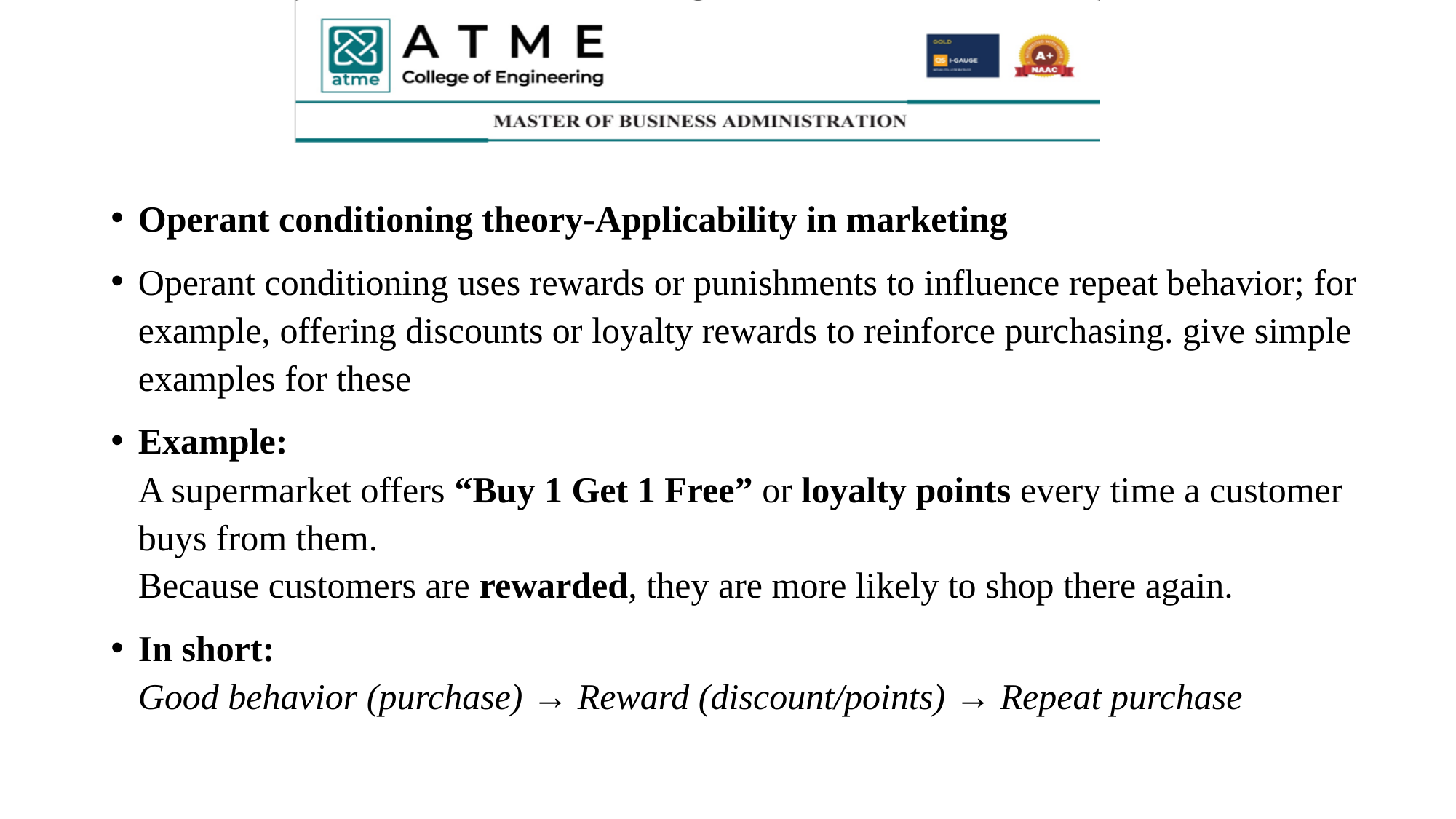

#
Operant conditioning theory-Applicability in marketing
Operant conditioning uses rewards or punishments to influence repeat behavior; for example, offering discounts or loyalty rewards to reinforce purchasing. give simple examples for these
Example:
A supermarket offers “Buy 1 Get 1 Free” or loyalty points every time a customer buys from them.
Because customers are rewarded, they are more likely to shop there again.
In short:
Good behavior (purchase) → Reward (discount/points) → Repeat purchase